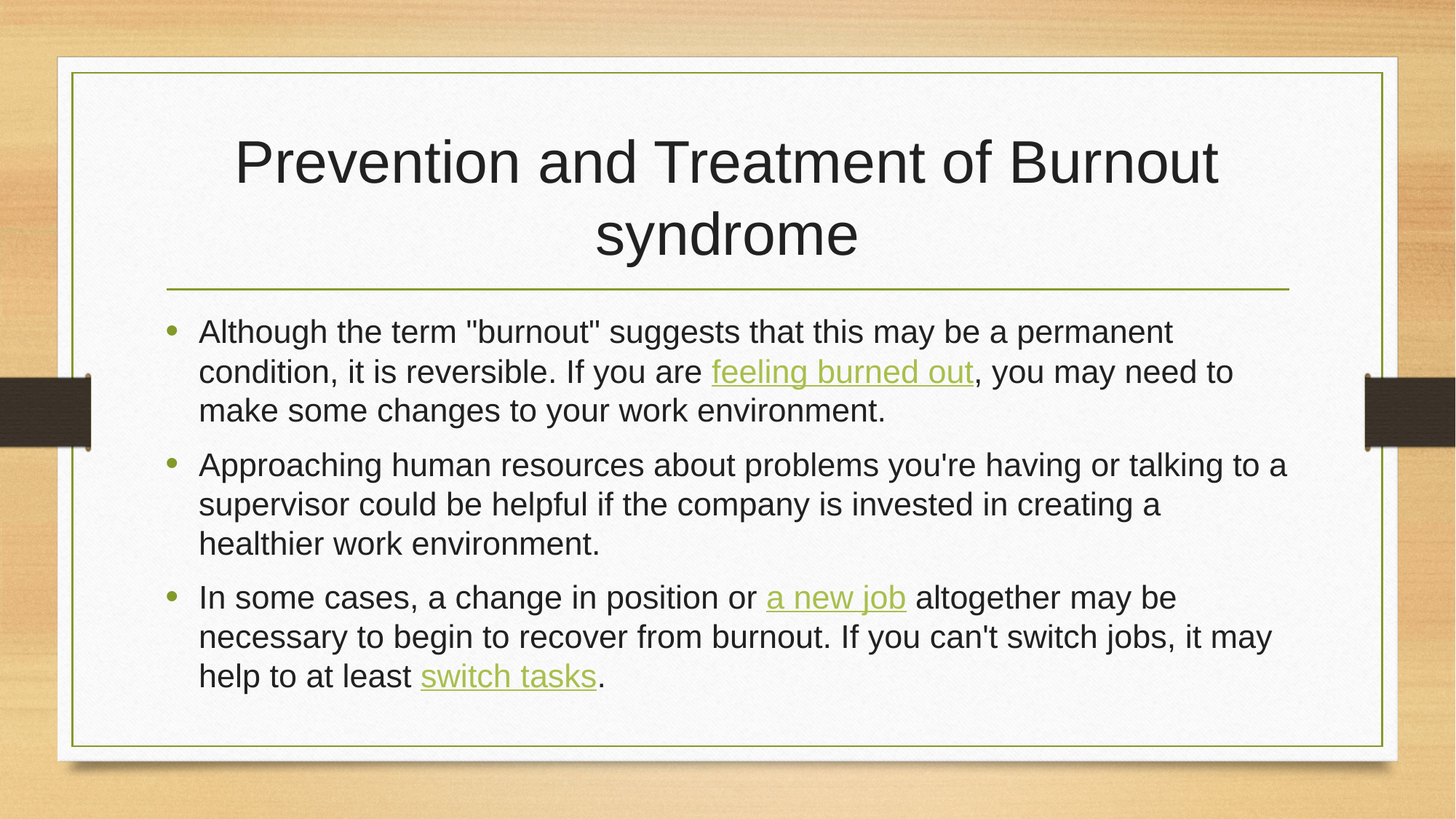

# Prevention and Treatment of Burnout syndrome
Although the term "burnout" suggests that this may be a permanent condition, it is reversible. If you are feeling burned out, you may need to make some changes to your work environment.
Approaching human resources about problems you're having or talking to a supervisor could be helpful if the company is invested in creating a healthier work environment.
In some cases, a change in position or a new job altogether may be necessary to begin to recover from burnout. If you can't switch jobs, it may help to at least switch tasks.